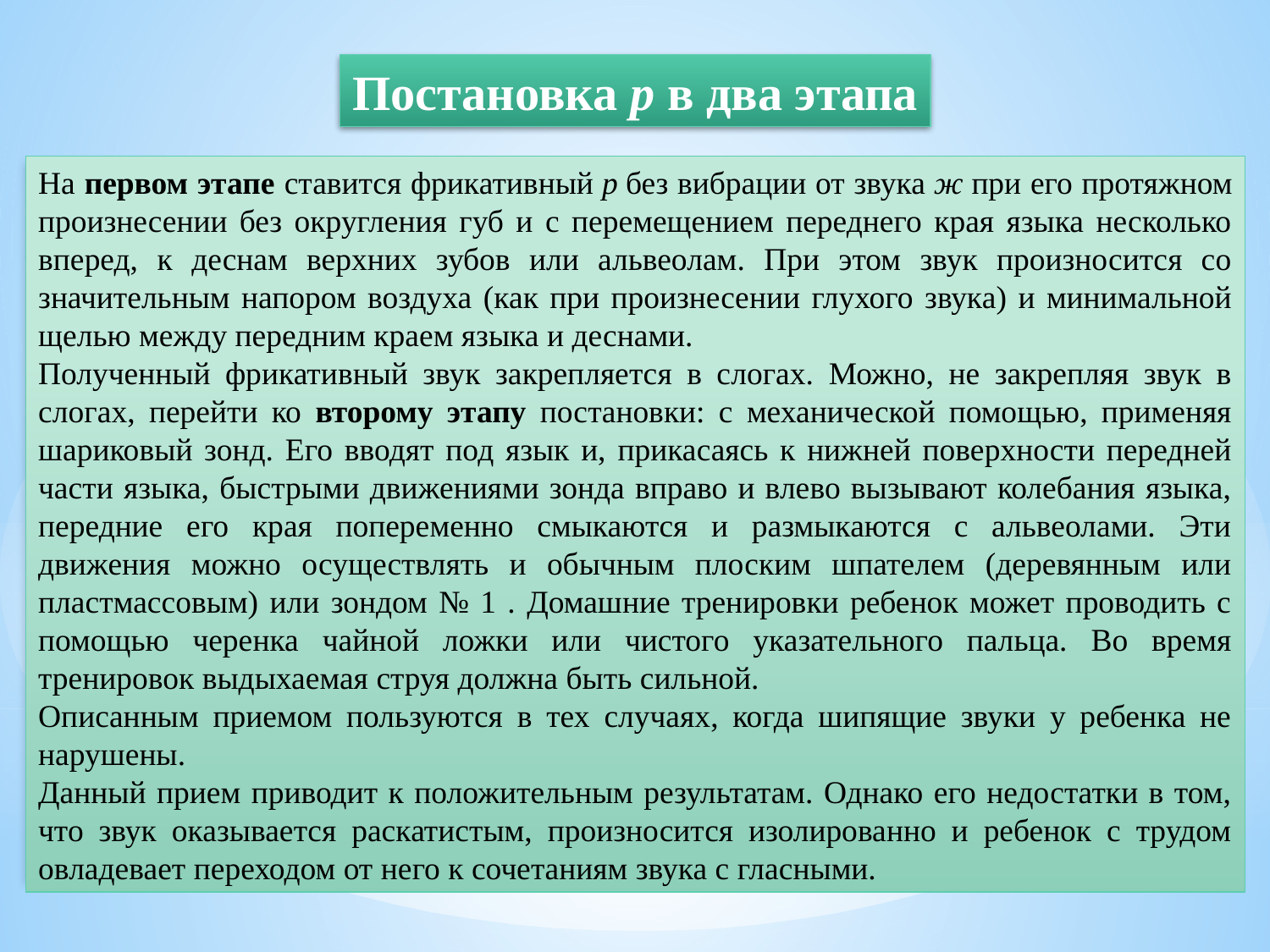

Постановка р в два этапа
На первом этапе ставится фрикативный р без вибрации от звука ж при его протяжном произнесении без округления губ и с перемещением переднего края языка несколько вперед, к деснам верхних зубов или альвеолам. При этом звук произносится со значительным напором воздуха (как при произнесении глухого звука) и минимальной щелью между передним краем языка и деснами.
Полученный фрикативный звук закрепляется в слогах. Можно, не закрепляя звук в слогах, перейти ко второму этапу постановки: с механической помощью, применяя шариковый зонд. Его вводят под язык и, прикасаясь к нижней поверхности передней части языка, быстрыми движениями зонда вправо и влево вызывают колебания языка, передние его края попеременно смыкаются и размыкаются с альвеолами. Эти движения можно осуществлять и обычным плоским шпателем (деревянным или пластмассовым) или зондом № 1 . Домашние тренировки ребенок может проводить с помощью черенка чайной ложки или чистого указательного пальца. Во время тренировок выдыхаемая струя должна быть сильной.
Описанным приемом пользуются в тех случаях, когда шипящие звуки у ребенка не нарушены.
Данный прием приводит к положительным результатам. Однако его недостатки в том, что звук оказывается раскатистым, произносится изолированно и ребенок с трудом овладевает переходом от него к сочетаниям звука с гласными.